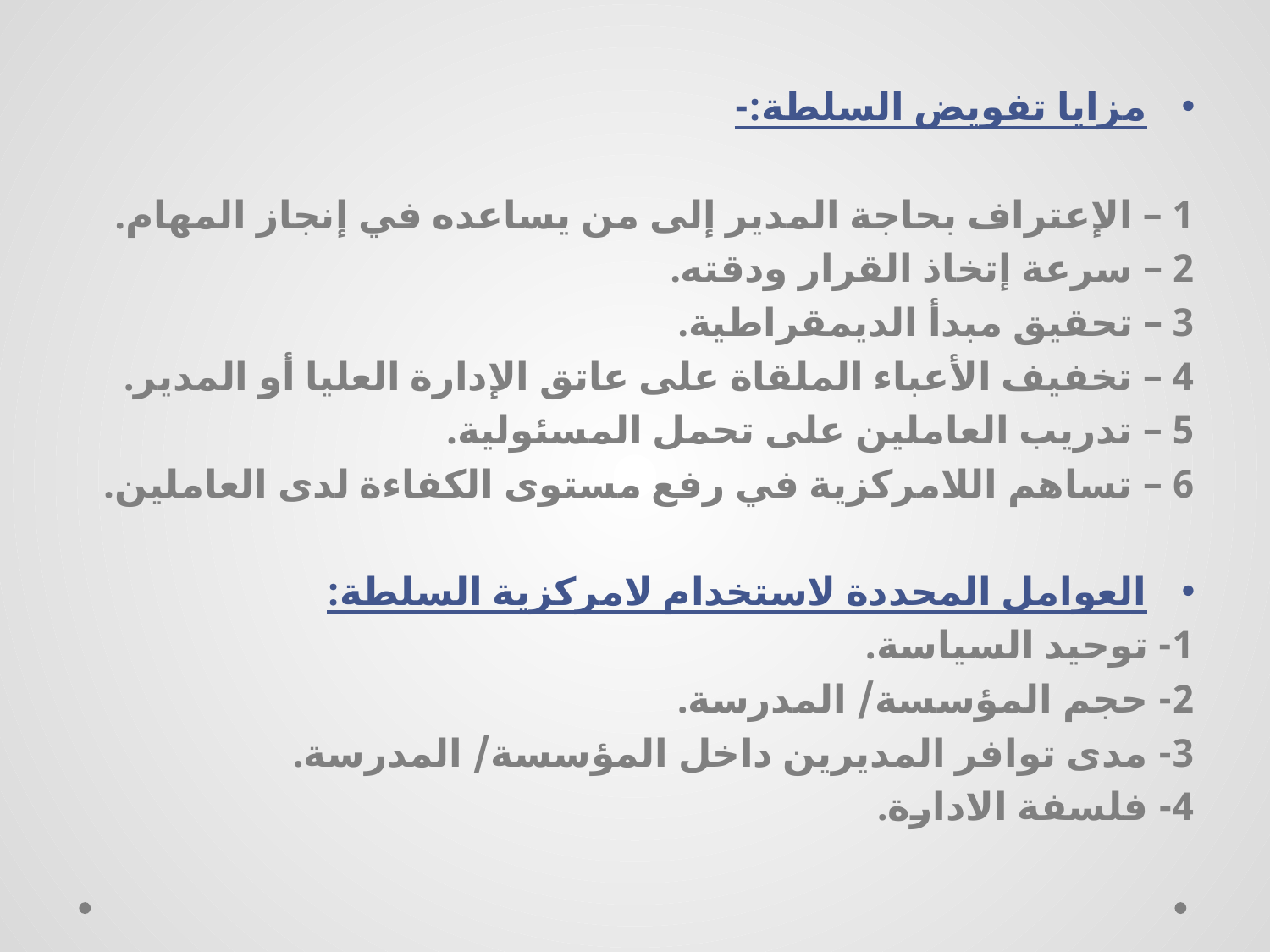

مزايا تفويض السلطة:-

1 – الإعتراف بحاجة المدير إلى من يساعده في إنجاز المهام.
2 – سرعة إتخاذ القرار ودقته.
3 – تحقيق مبدأ الديمقراطية.
4 – تخفيف الأعباء الملقاة على عاتق الإدارة العليا أو المدير.
5 – تدريب العاملين على تحمل المسئولية.
6 – تساهم اللامركزية في رفع مستوى الكفاءة لدى العاملين.

العوامل المحددة لاستخدام لامركزية السلطة:
1- توحيد السياسة.
2- حجم المؤسسة/ المدرسة.
3- مدى توافر المديرين داخل المؤسسة/ المدرسة.
4- فلسفة الادارة.